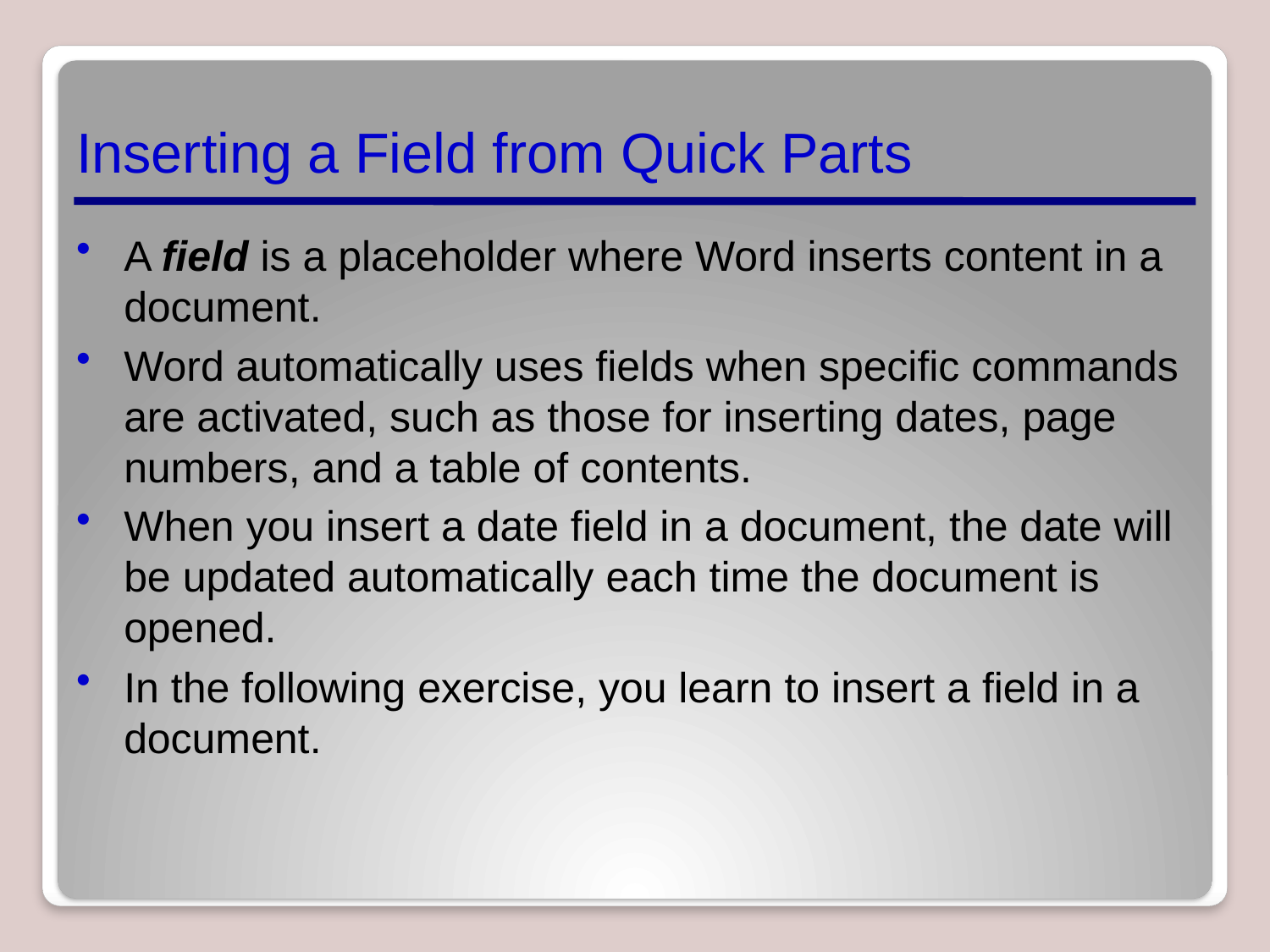

# Inserting a Field from Quick Parts
A field is a placeholder where Word inserts content in a document.
Word automatically uses fields when specific commands are activated, such as those for inserting dates, page numbers, and a table of contents.
When you insert a date field in a document, the date will be updated automatically each time the document is opened.
In the following exercise, you learn to insert a field in a document.